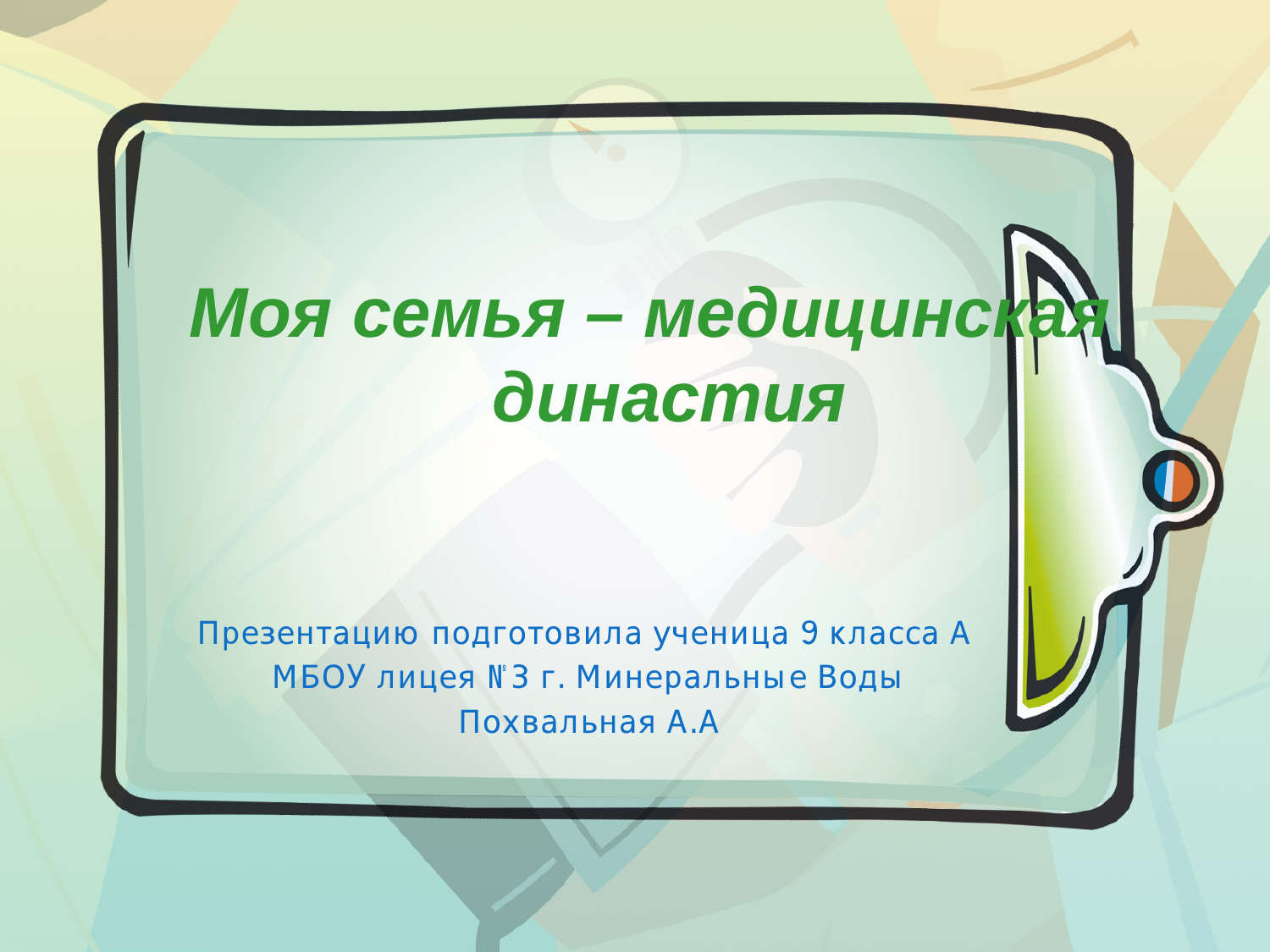

Моя семья – медицинская   династия
Презентацию подготовила ученица 9 класса А
МБОУ лицея №3 г. Минеральные Воды
Похвальная А.А